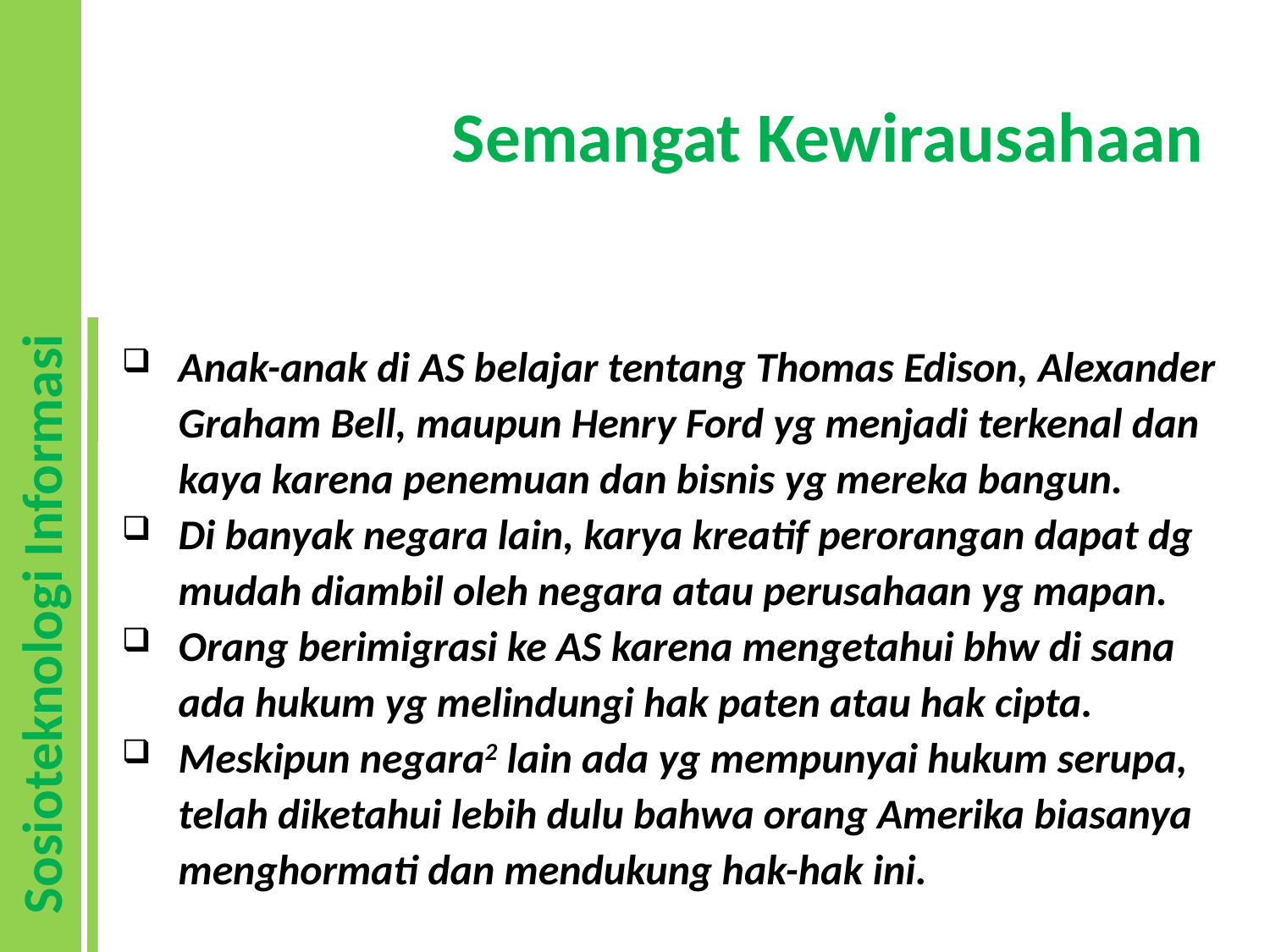

# Semangat Kewirausahaan

Anak-anak di AS belajar tentang Thomas Edison, Alexander Graham Bell, maupun Henry Ford yg menjadi terkenal dan kaya karena penemuan dan bisnis yg mereka bangun.
Di banyak negara lain, karya kreatif perorangan dapat dg mudah diambil oleh negara atau perusahaan yg mapan.
Orang berimigrasi ke AS karena mengetahui bhw di sana ada hukum yg melindungi hak paten atau hak cipta.
Meskipun negara2 lain ada yg mempunyai hukum serupa, telah diketahui lebih dulu bahwa orang Amerika biasanya menghormati dan mendukung hak-hak ini.